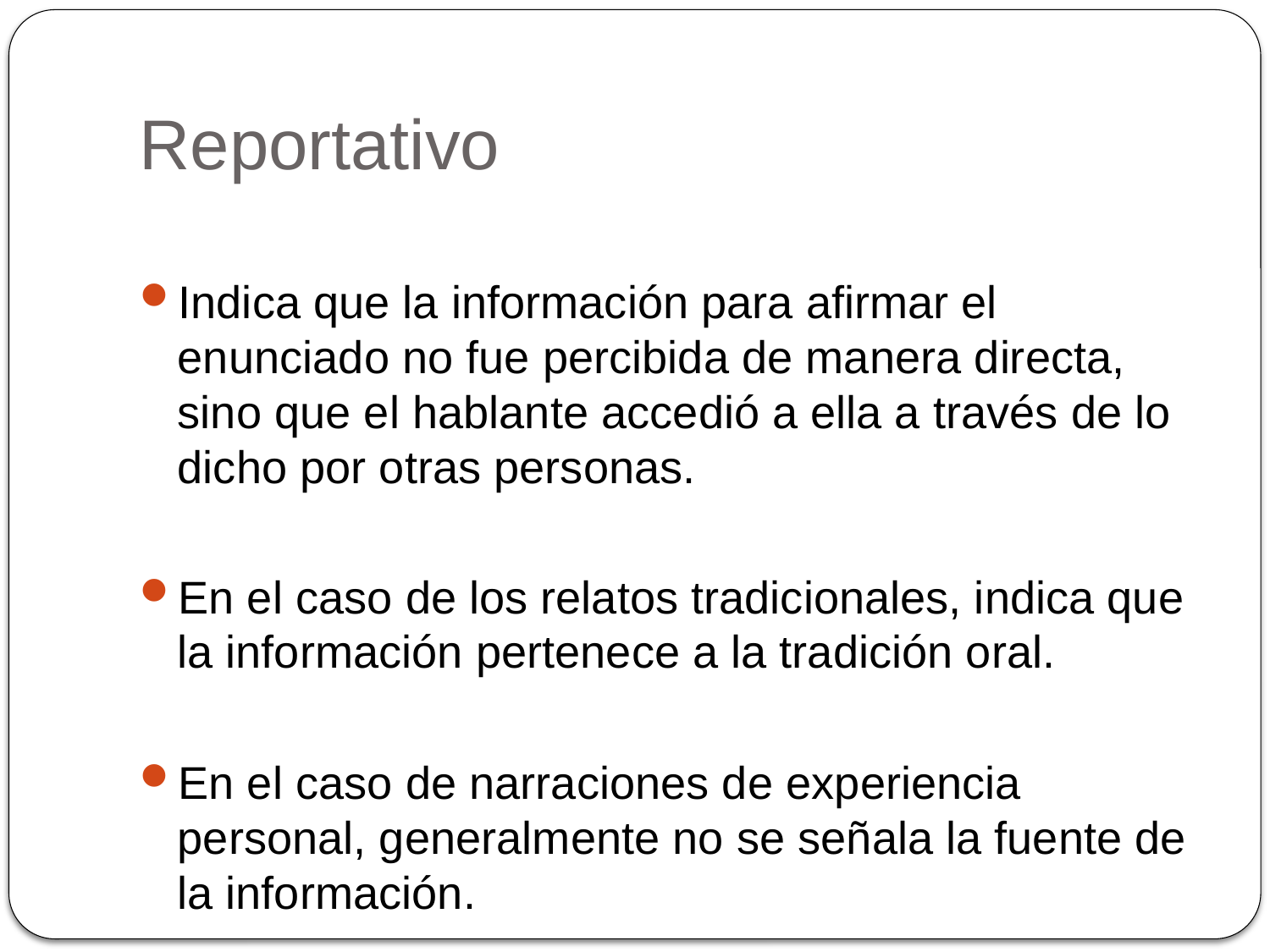

# Reportativo

Indica que la información para afirmar el enunciado no fue percibida de manera directa, sino que el hablante accedió a ella a través de lo dicho por otras personas.

En el caso de los relatos tradicionales, indica que la información pertenece a la tradición oral.

En el caso de narraciones de experiencia personal, generalmente no se señala la fuente de la información.